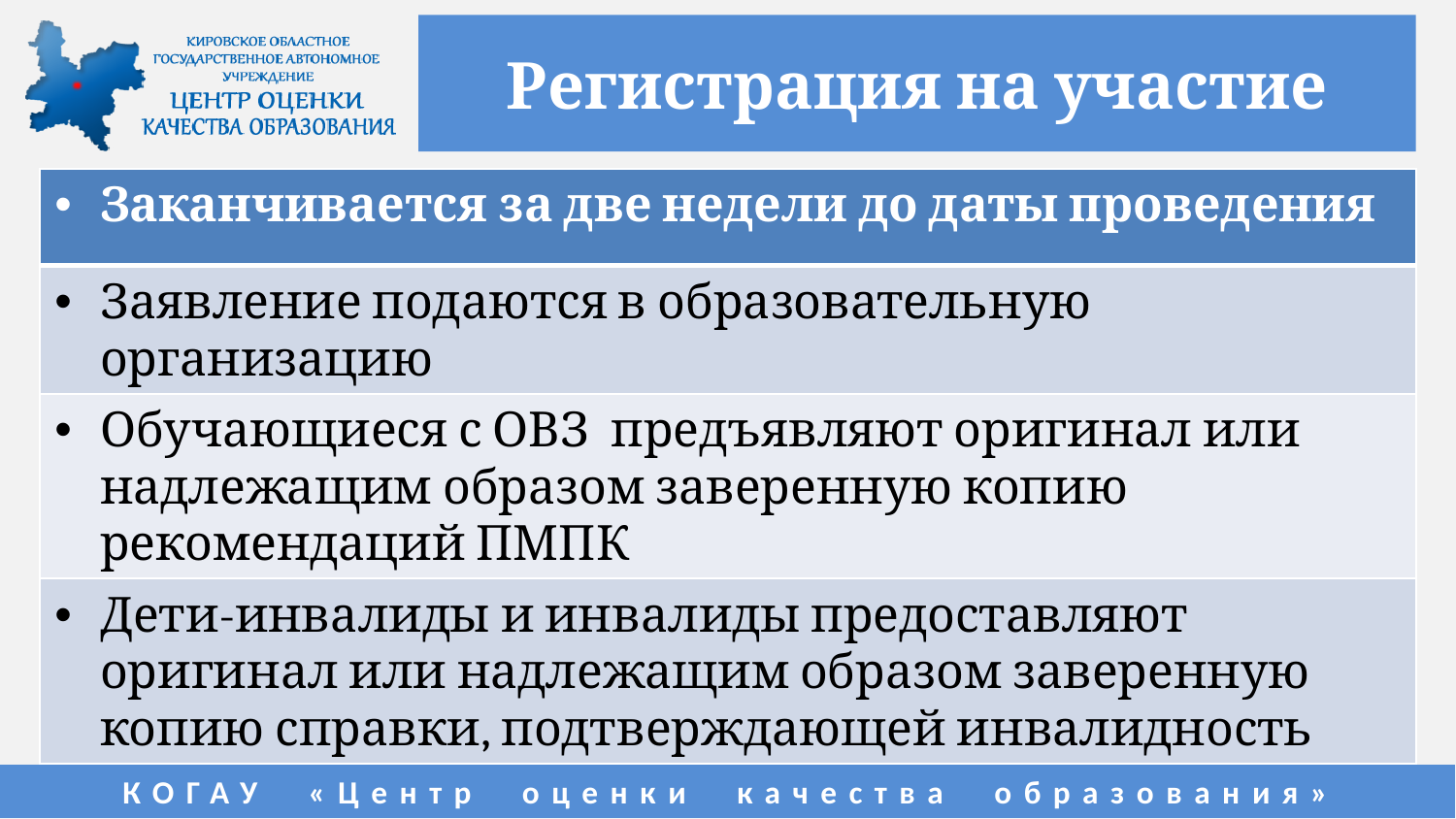

# Регистрация на участие
| Заканчивается за две недели до даты проведения |
| --- |
| Заявление подаются в образовательную организацию |
| Обучающиеся с ОВЗ предъявляют оригинал или надлежащим образом заверенную копию рекомендаций ПМПК |
| Дети-инвалиды и инвалиды предоставляют оригинал или надлежащим образом заверенную копию справки, подтверждающей инвалидность |